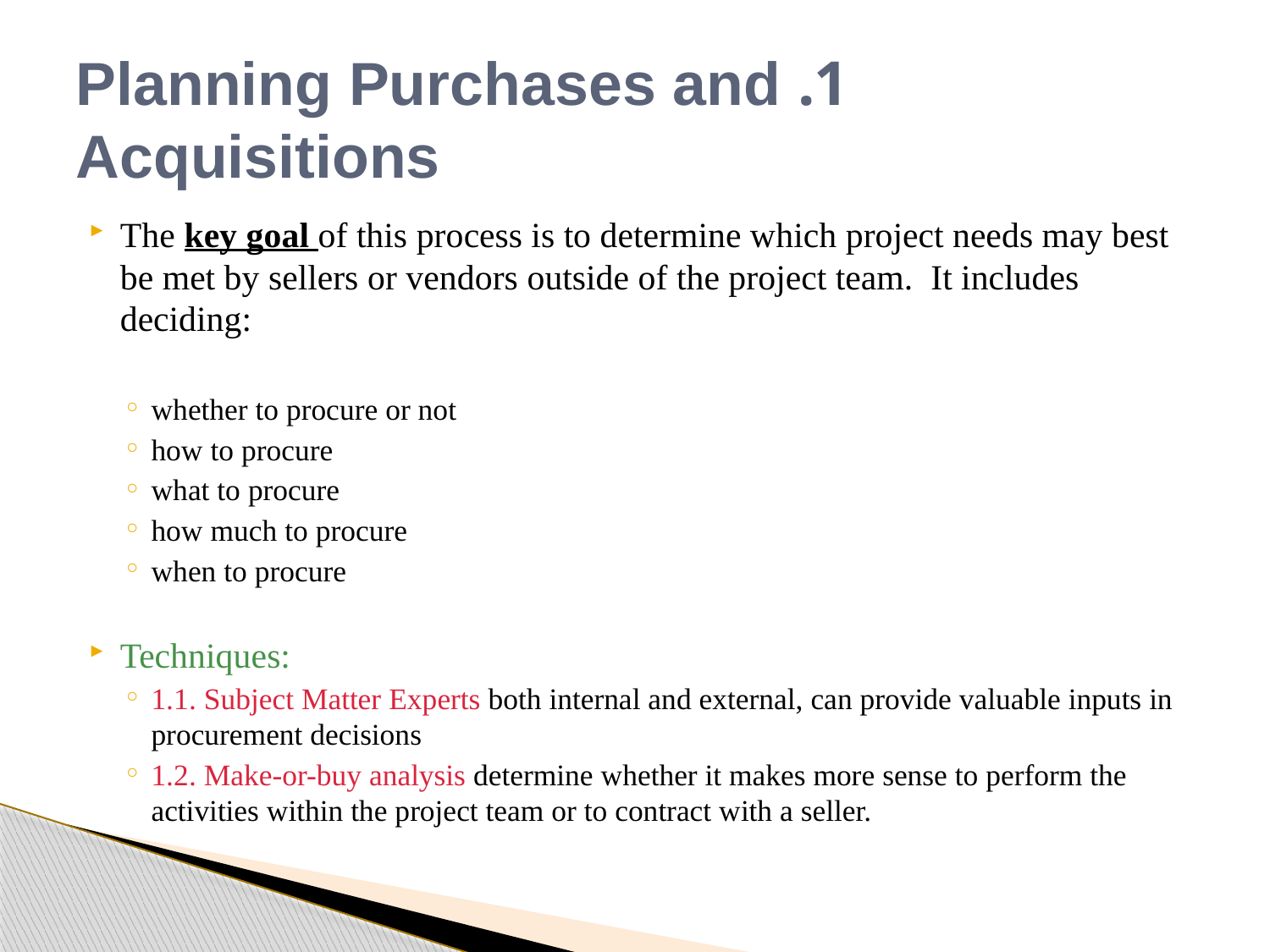

# 1. Planning Purchases and Acquisitions
The key goal of this process is to determine which project needs may best be met by sellers or vendors outside of the project team.  It includes deciding:

whether to procure or not
how to procure
what to procure
how much to procure
when to procure

Techniques:
1.1. Subject Matter Experts both internal and external, can provide valuable inputs in  procurement decisions
1.2. Make-or-buy analysis determine whether it makes more sense to perform the activities within the project team or to contract with a seller.